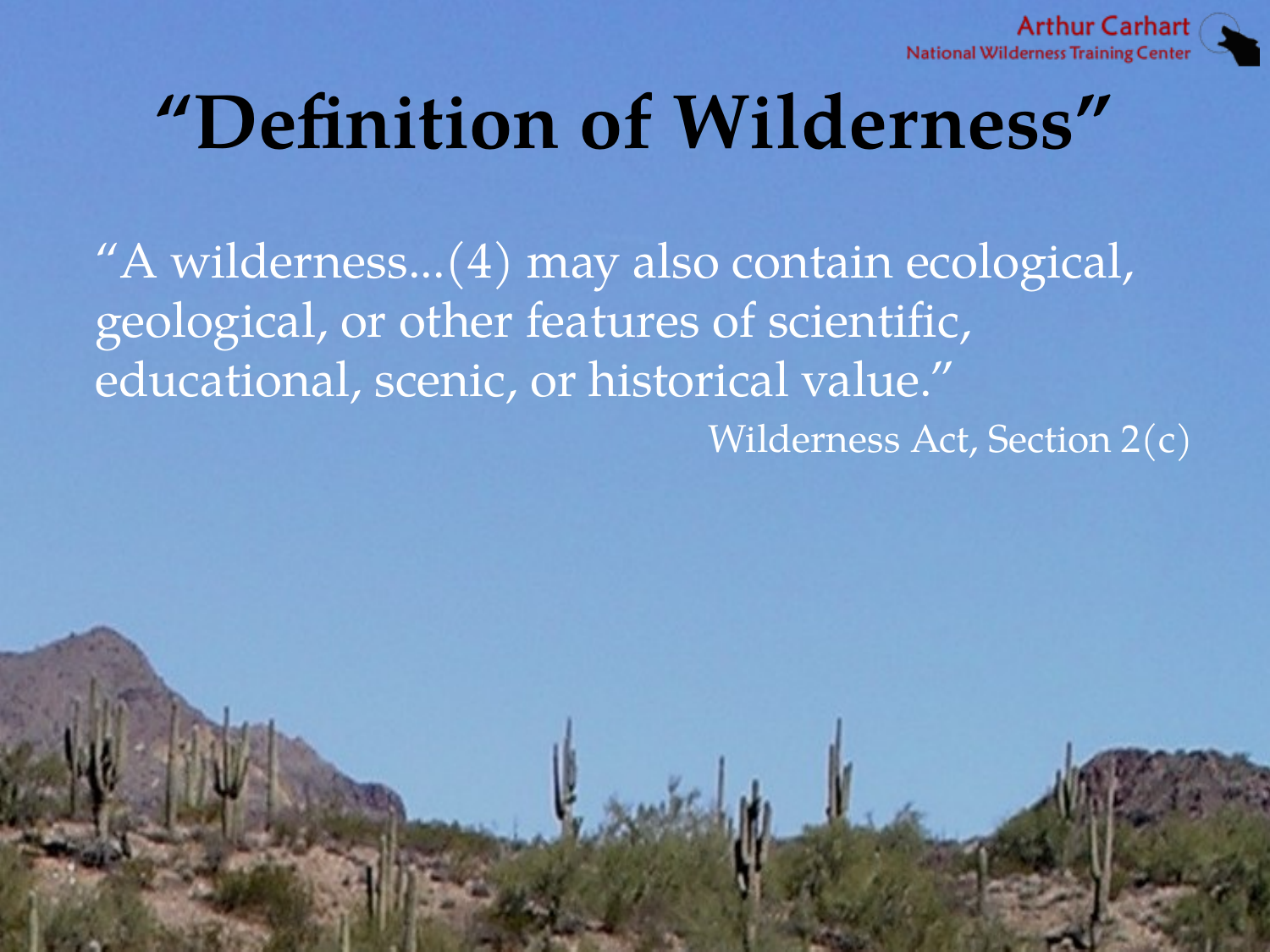

# “Definition of Wilderness”
“A wilderness...(4) may also contain ecological, geological, or other features of scientific, educational, scenic, or historical value.”
Wilderness Act, Section 2(c)